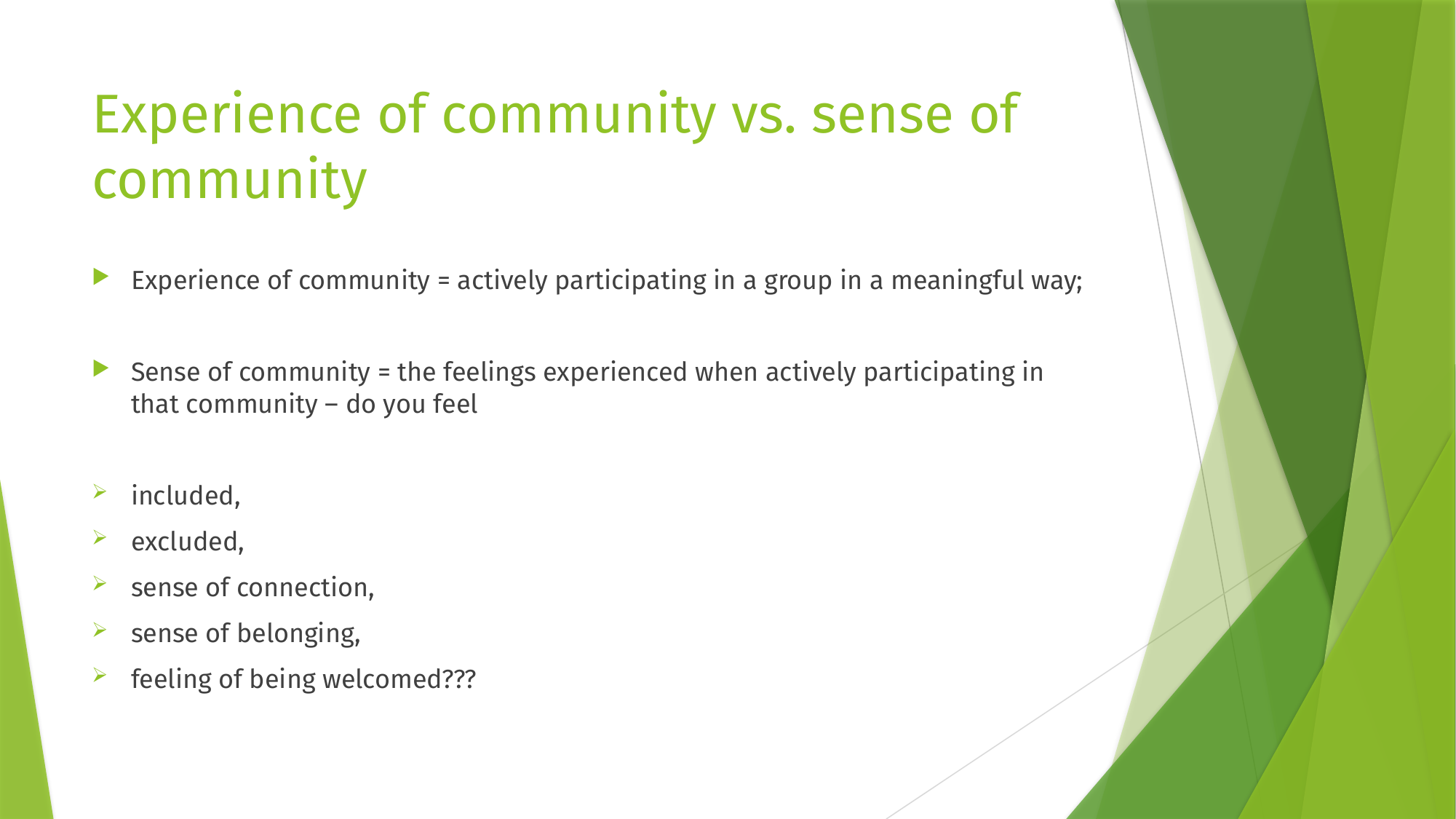

# Experience of community vs. sense of community
Experience of community = actively participating in a group in a meaningful way;

Sense of community = the feelings experienced when actively participating in that community – do you feel

included,
excluded,
sense of connection,
sense of belonging,
feeling of being welcomed???